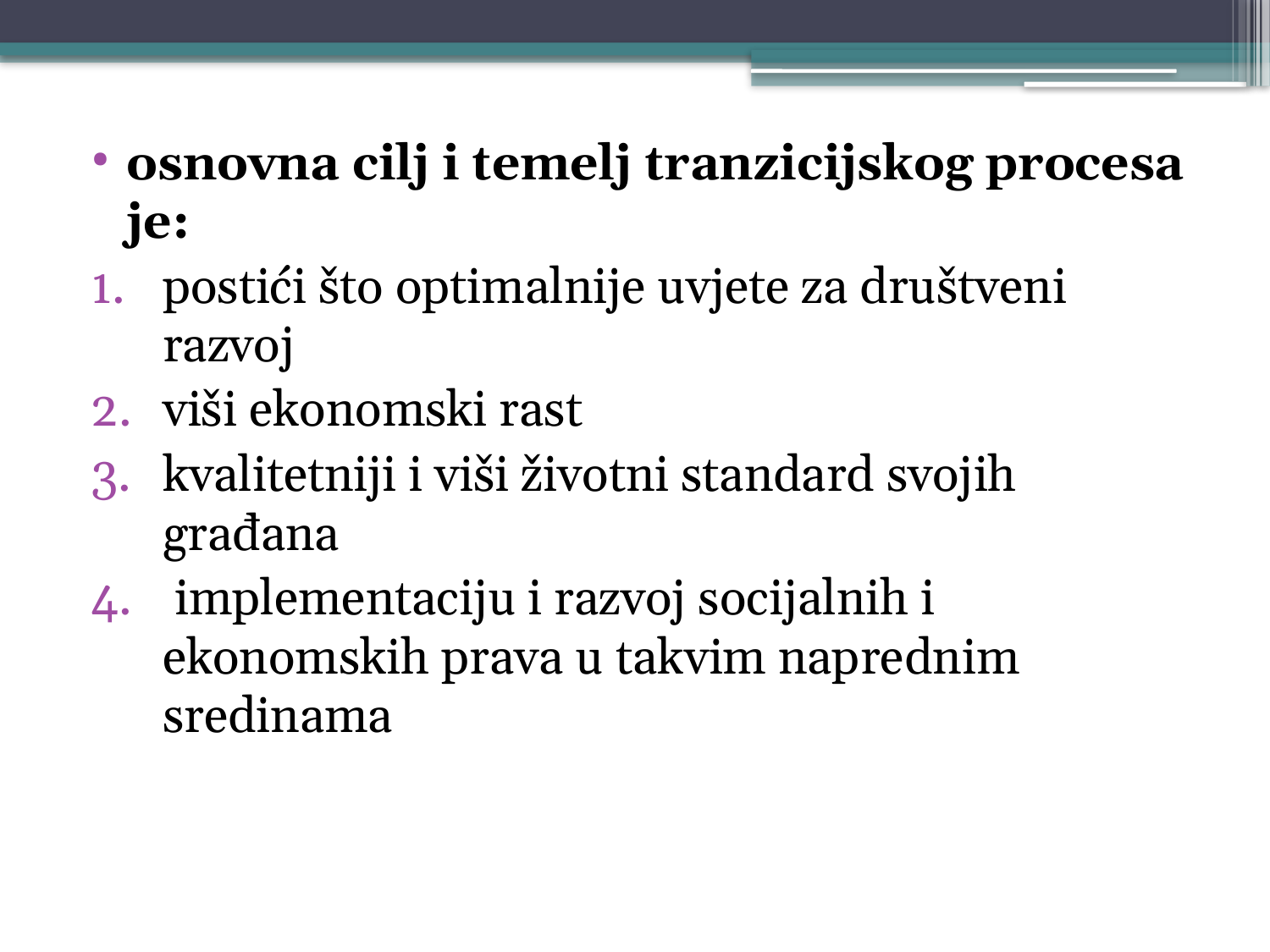

osnovna cilj i temelj tranzicijskog procesa je:
postići što optimalnije uvjete za društveni razvoj
viši ekonomski rast
kvalitetniji i viši životni standard svojih građana
 implementaciju i razvoj socijalnih i ekonomskih prava u takvim naprednim sredinama